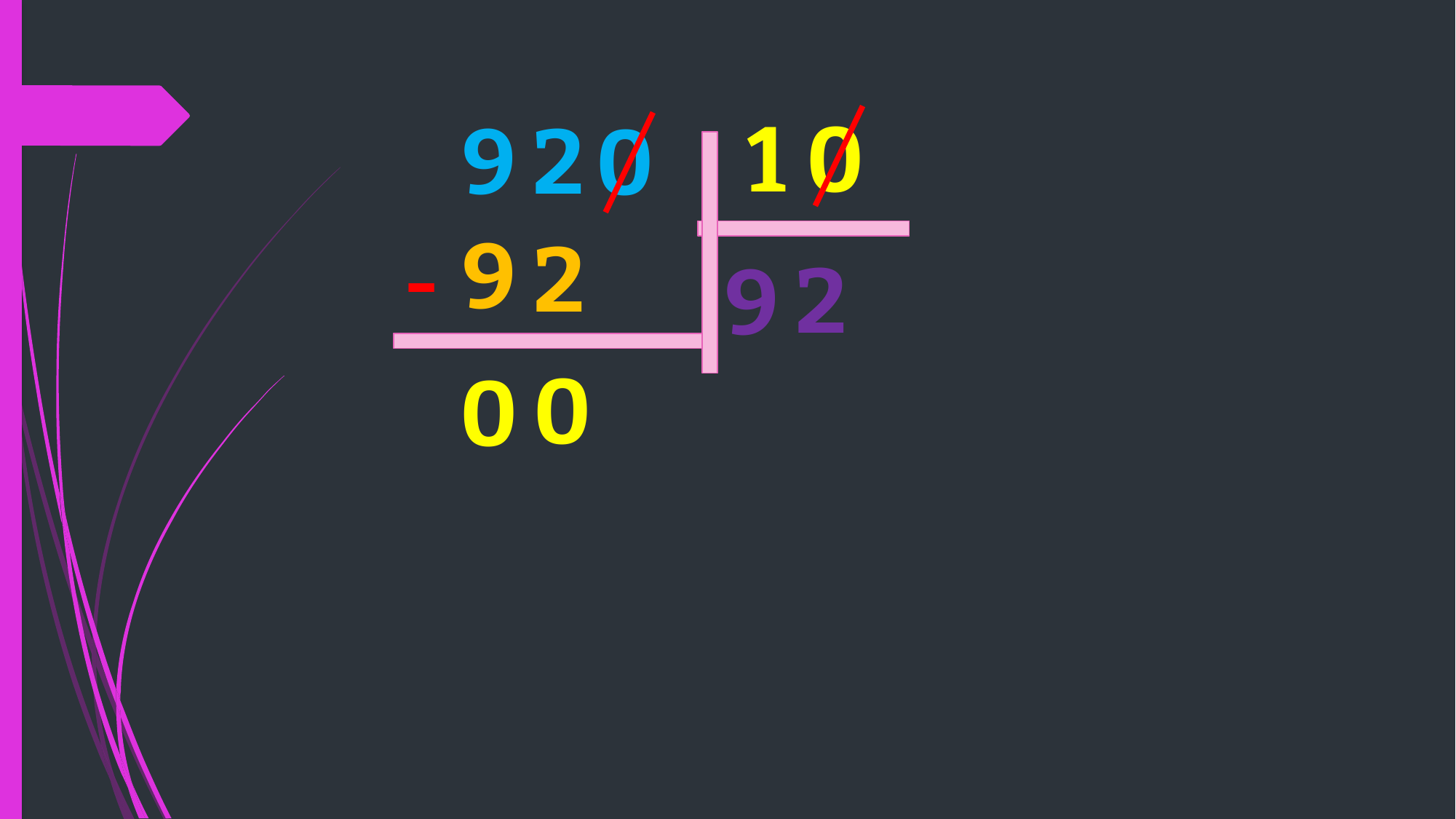

0
1
9
2
0

9
2

-
2
9

0
0